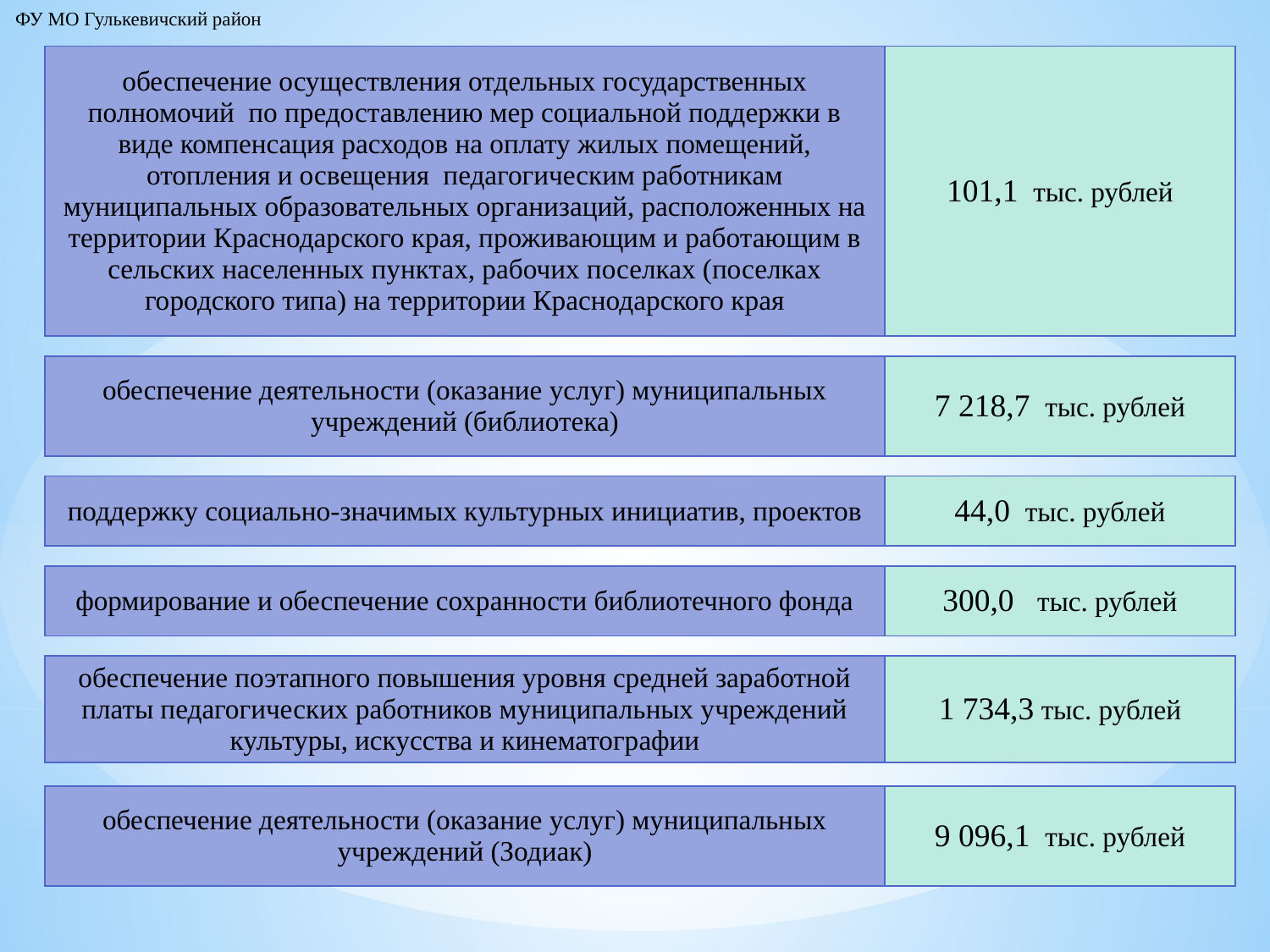

ФУ МО Гулькевичский район
| обеспечение осуществления отдельных государственных полномочий по предоставлению мер социальной поддержки в виде компенсация расходов на оплату жилых помещений, отопления и освещения педагогическим работникам муниципальных образовательных организаций, расположенных на территории Краснодарского края, проживающим и работающим в сельских населенных пунктах, рабочих поселках (поселках городского типа) на территории Краснодарского края | 101,1 тыс. рублей |
| --- | --- |
| обеспечение деятельности (оказание услуг) муниципальных учреждений (библиотека) | 7 218,7 тыс. рублей |
| --- | --- |
| поддержку социально-значимых культурных инициатив, проектов | 44,0 тыс. рублей |
| --- | --- |
| формирование и обеспечение сохранности библиотечного фонда | 300,0 тыс. рублей |
| --- | --- |
| обеспечение поэтапного повышения уровня средней заработной платы педагогических работников муниципальных учреждений культуры, искусства и кинематографии | 1 734,3 тыс. рублей |
| --- | --- |
| обеспечение деятельности (оказание услуг) муниципальных учреждений (Зодиак) | 9 096,1 тыс. рублей |
| --- | --- |